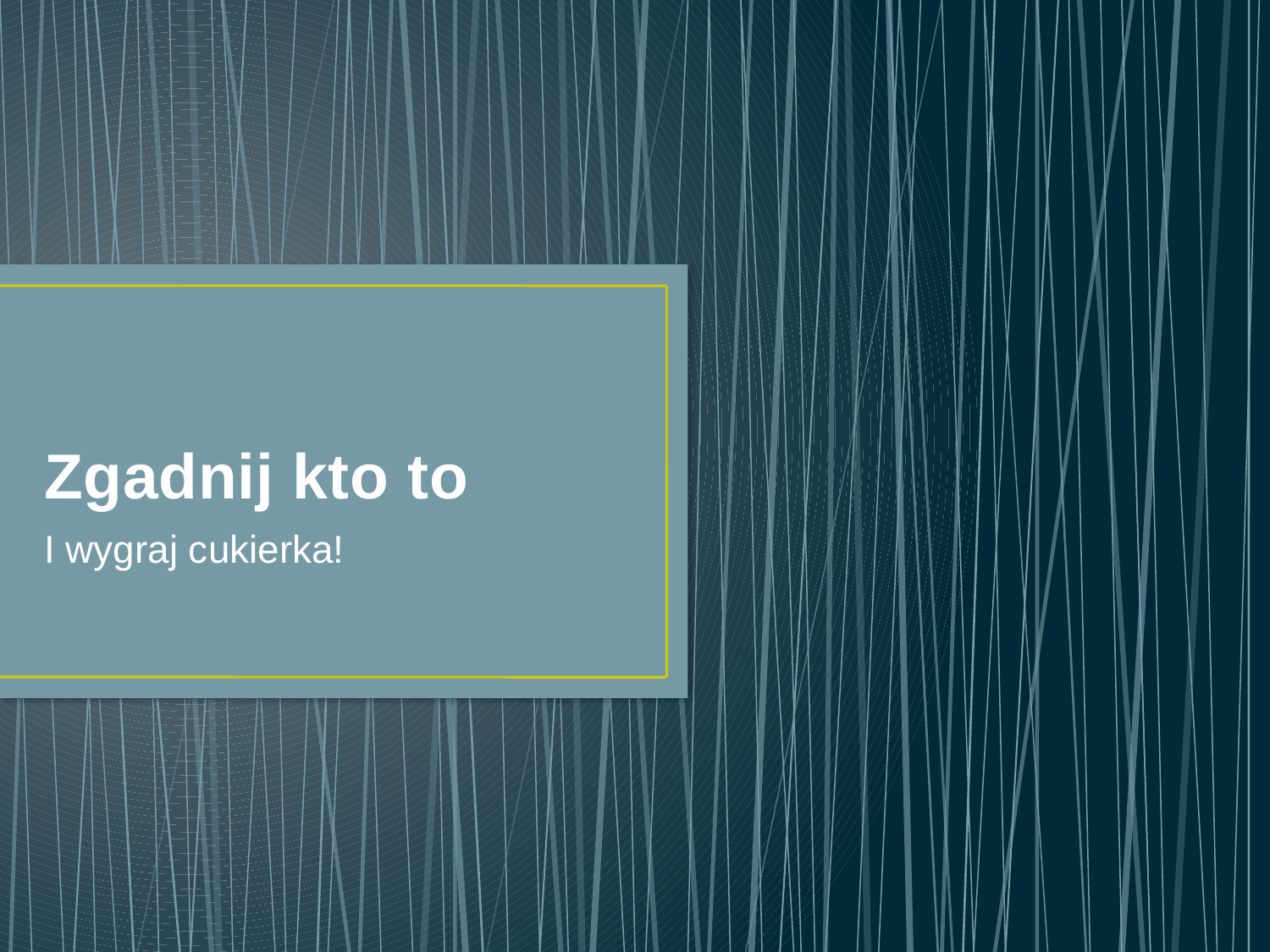

# Zgadnij kto to
I wygraj cukierka!